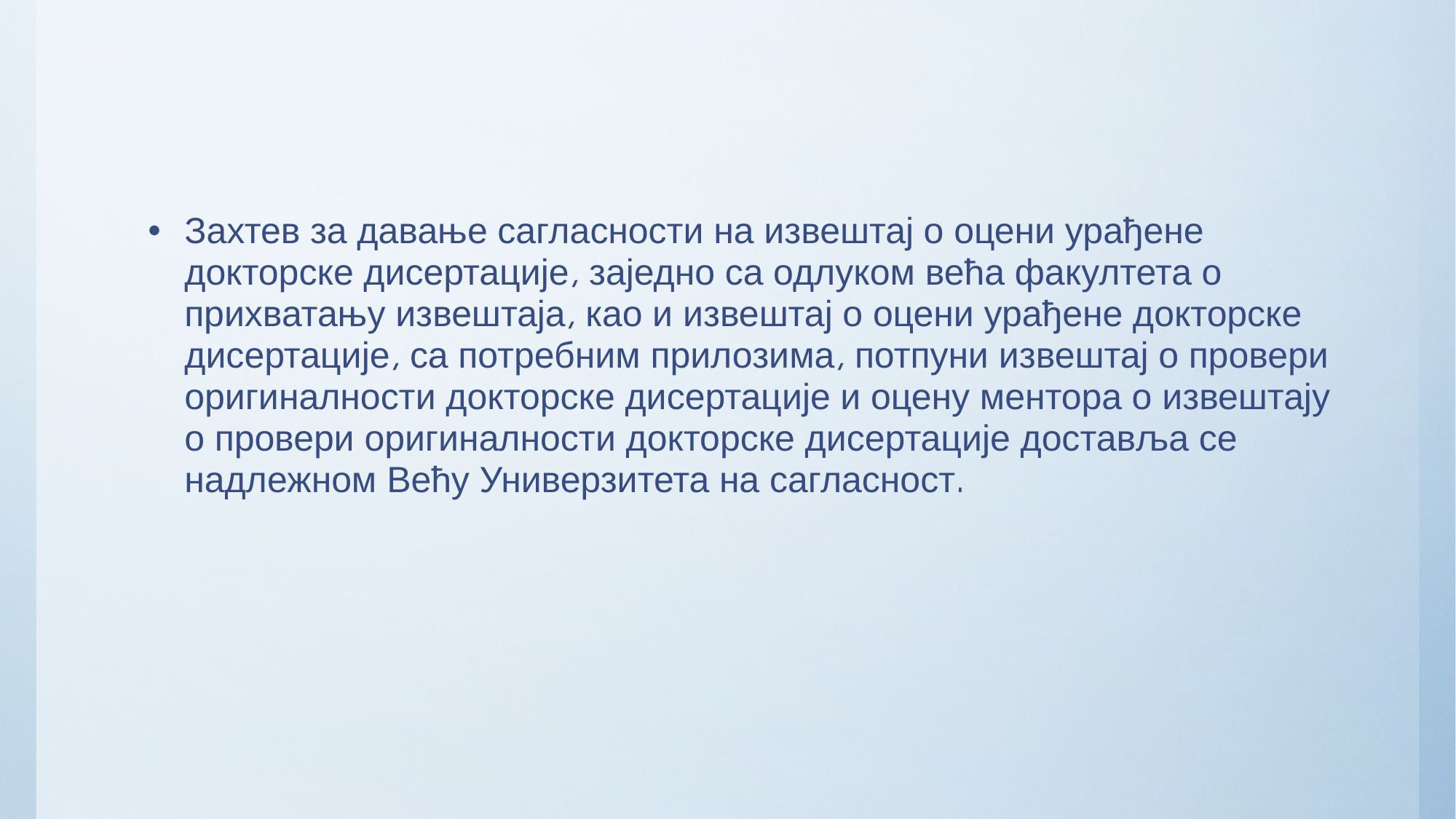

#
Захтев за давање сагласности на извештај о оцени урађене докторске дисертације, заједно са одлуком већа факултета о прихватању извештаја, као и извештај о оцени урађене докторске дисертације, са потребним прилозима, потпуни извештај о провери оригиналности докторске дисертације и оцену ментора о извештају о провери оригиналности докторске дисертације доставља се надлежном Већу Универзитета на сагласност.